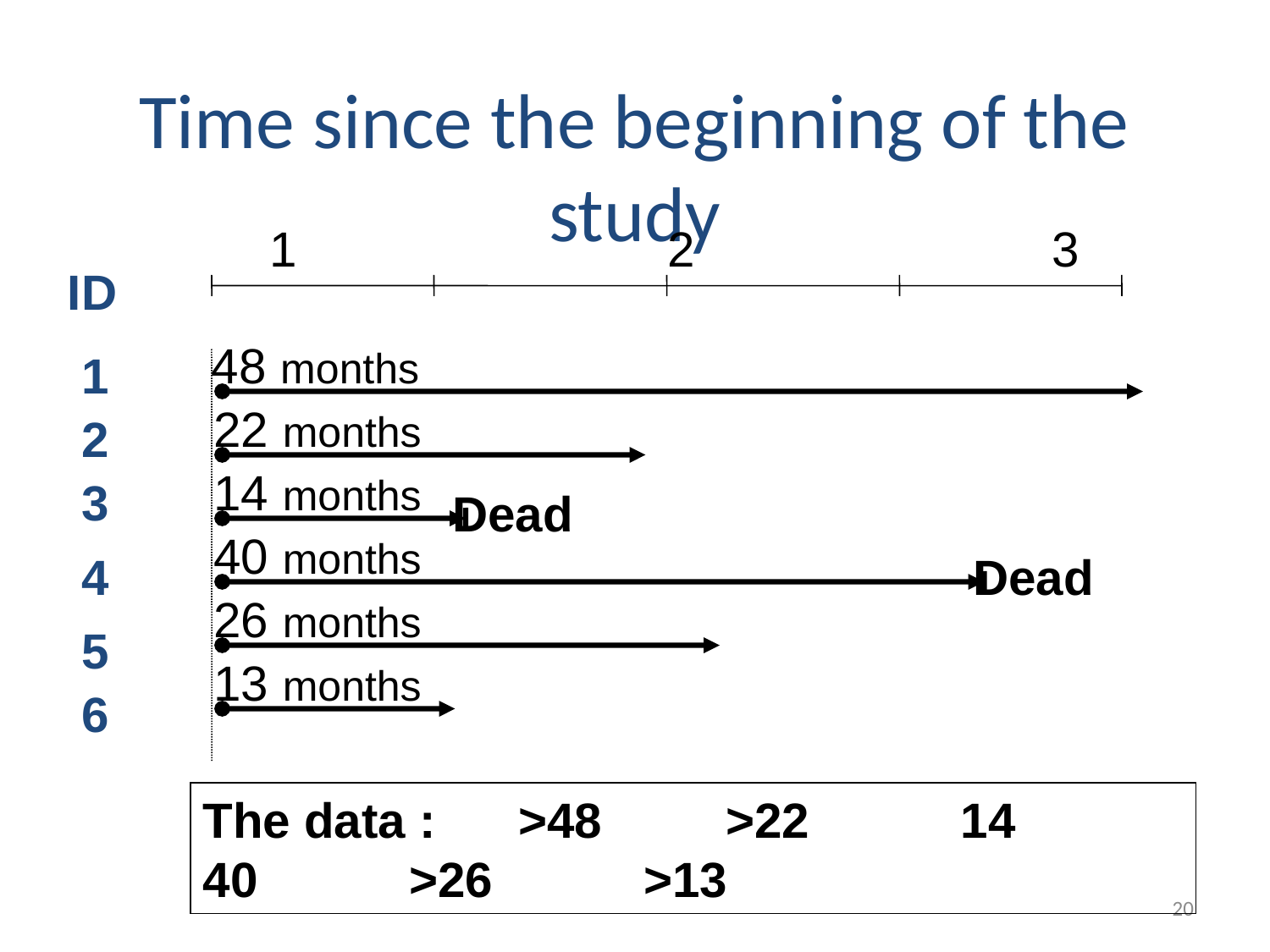

Time since the beginning of the study
   0                         1                           2                          3                         4
ID

48 months
1

22 months
2

14 months
3
Dead

40 months
4
Dead

26 months
5

13 months
6

The data :      >48         >22           14           40           >26           >13
20